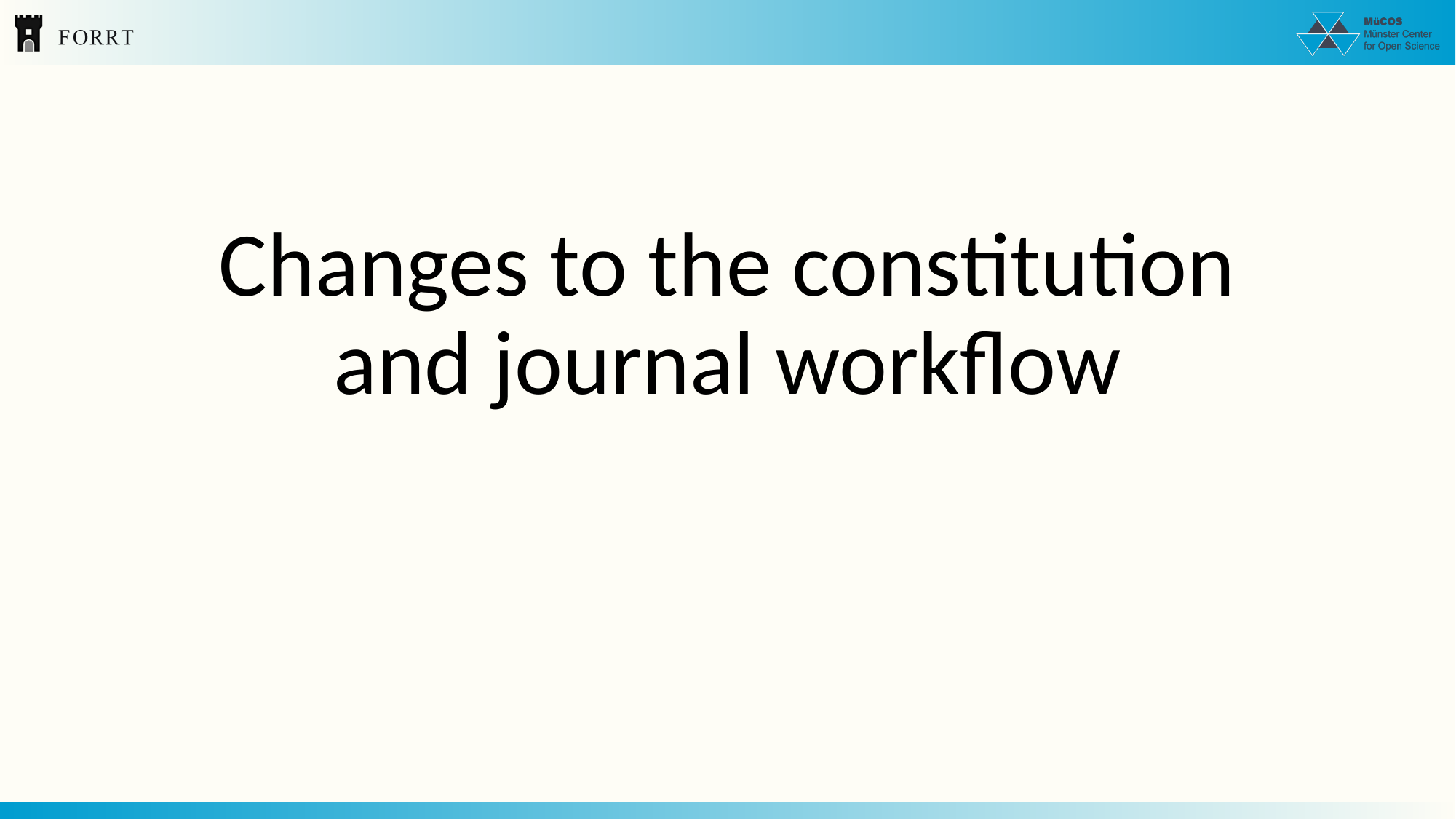

# Changes to the constitution and journal workflow